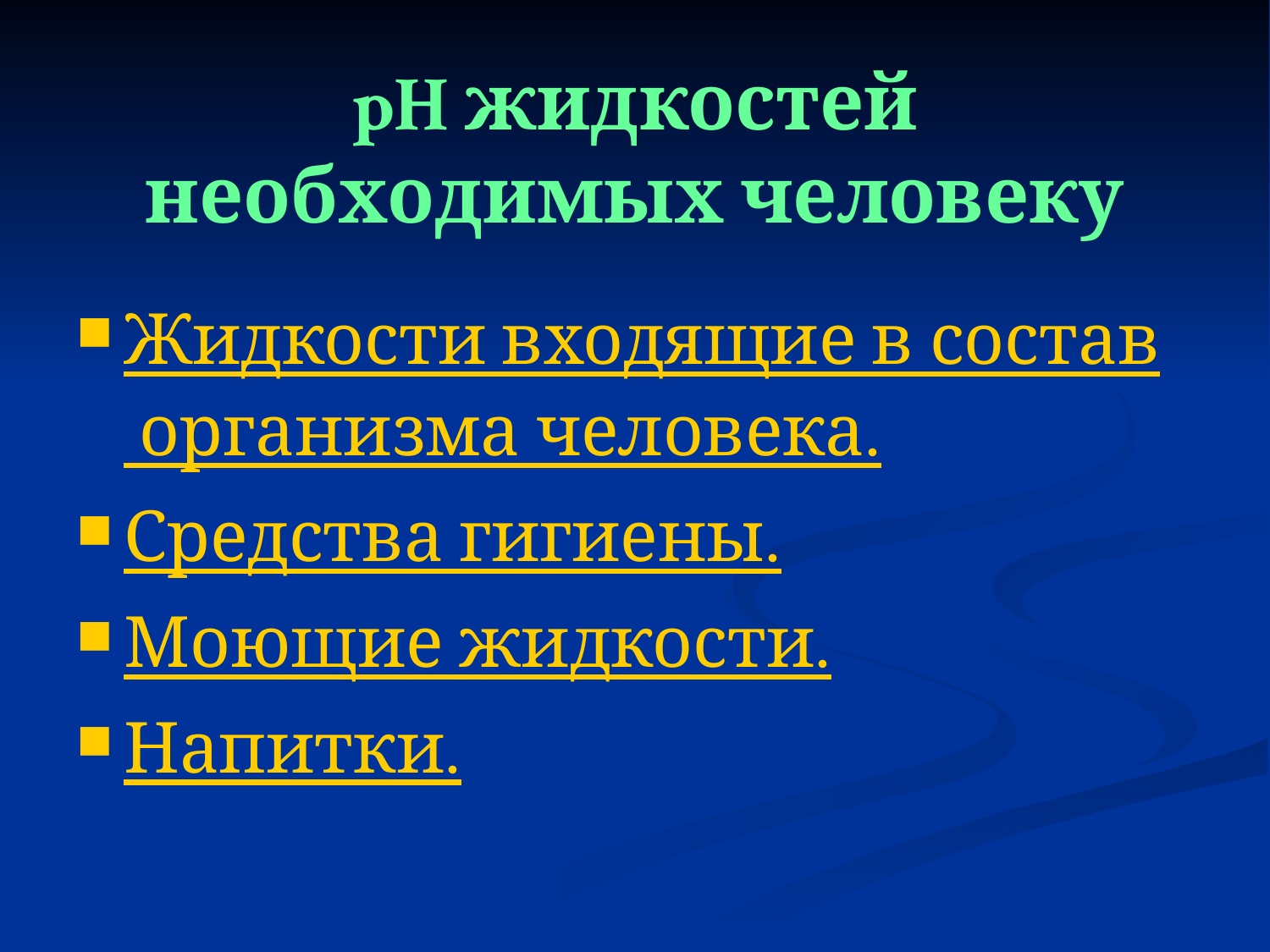

# pH жидкостей необходимых человеку
Жидкости входящие в состав организма человека.
Средства гигиены.
Моющие жидкости.
Напитки.